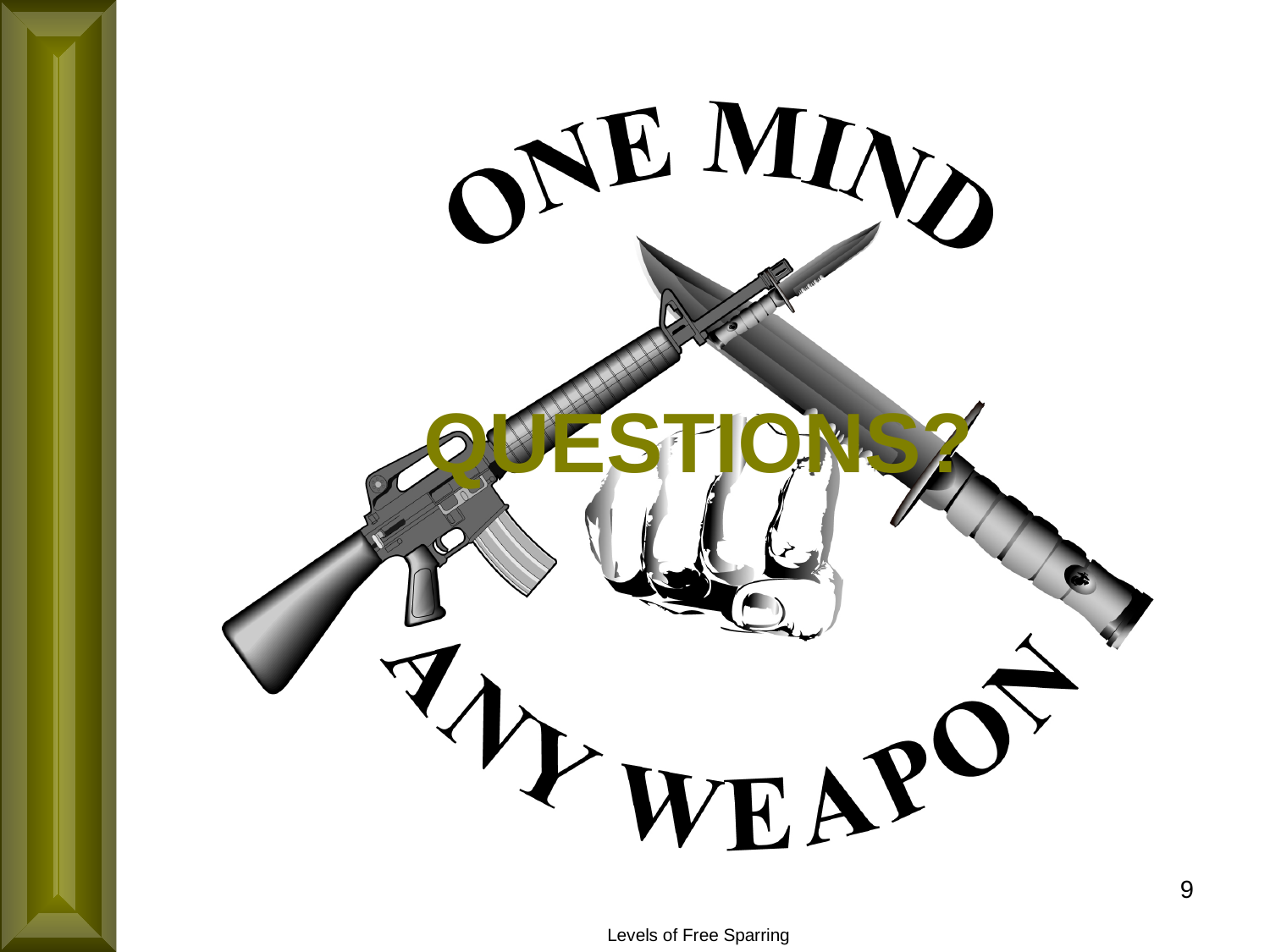

# QUESTIONS?
9
Levels of Free Sparring